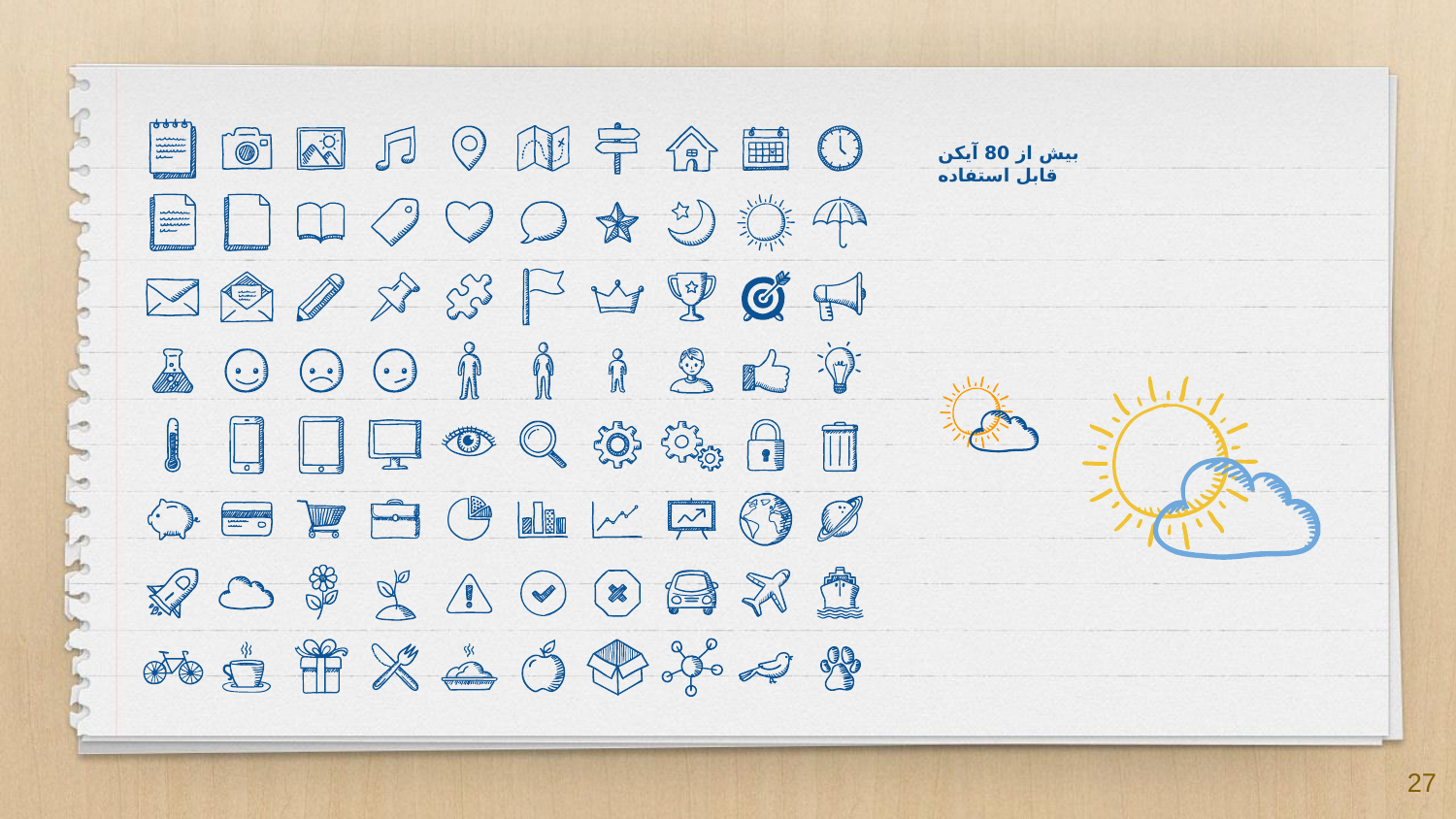

بیش از 80 آیکن
قابل استفاده

27